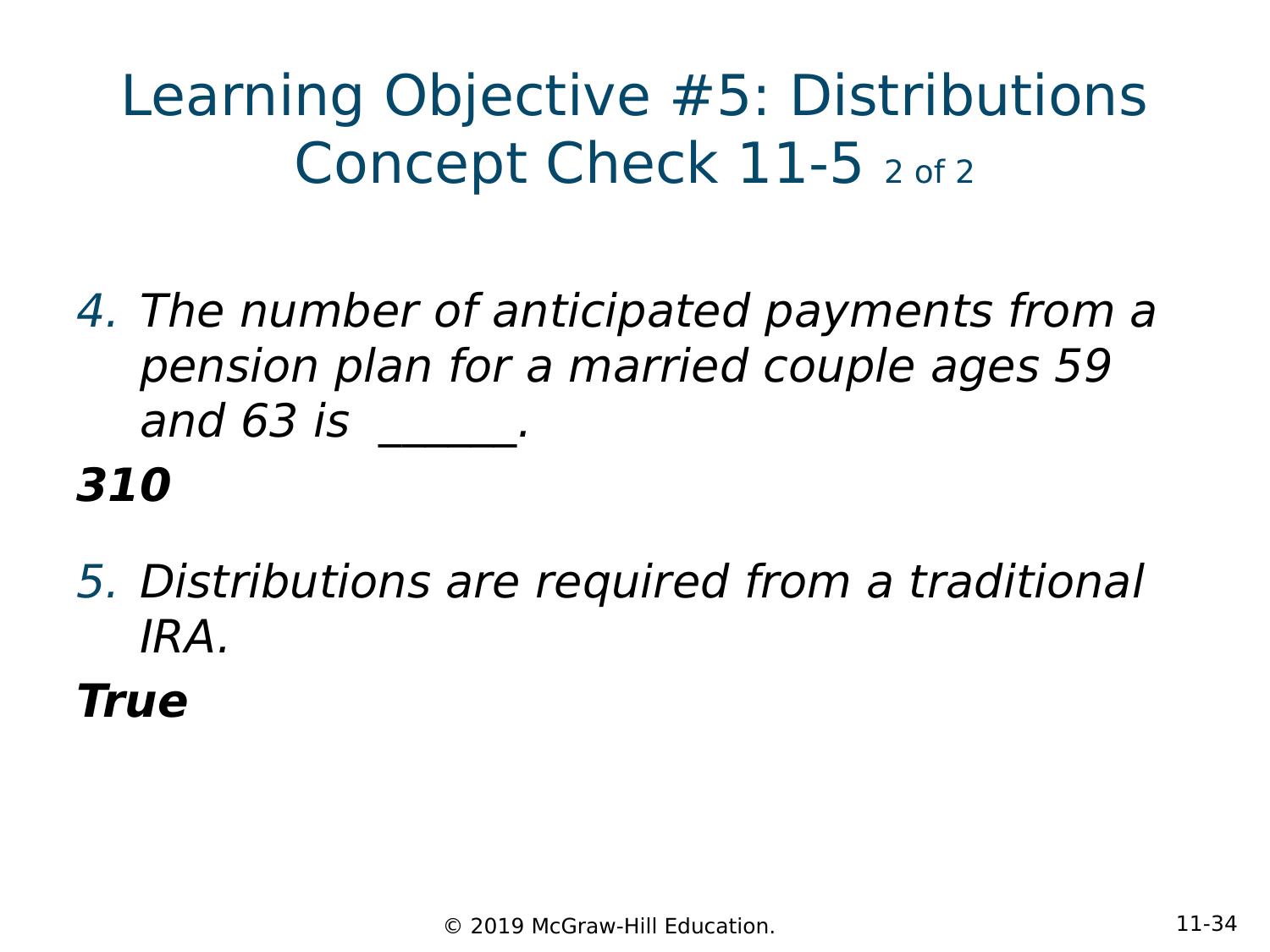

# Learning Objective #5: Distributions Concept Check 11-5 2 of 2
The number of anticipated payments from a pension plan for a married couple ages 59 and 63 is  ______.
310
Distributions are required from a traditional IRA.
True